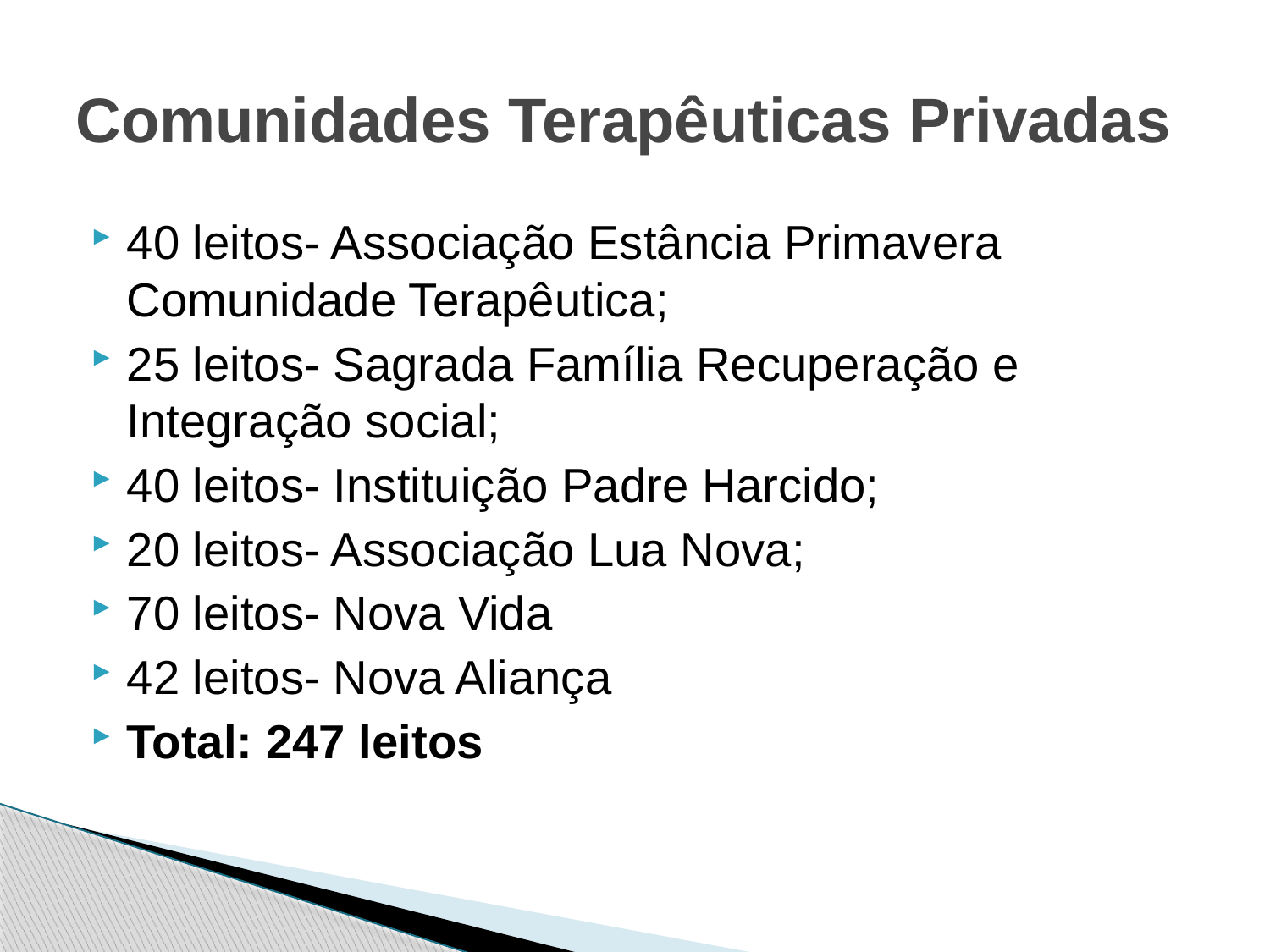

# Comunidades Terapêuticas Privadas
40 leitos- Associação Estância Primavera Comunidade Terapêutica;
25 leitos- Sagrada Família Recuperação e Integração social;
40 leitos- Instituição Padre Harcido;
20 leitos- Associação Lua Nova;
70 leitos- Nova Vida
42 leitos- Nova Aliança
Total: 247 leitos